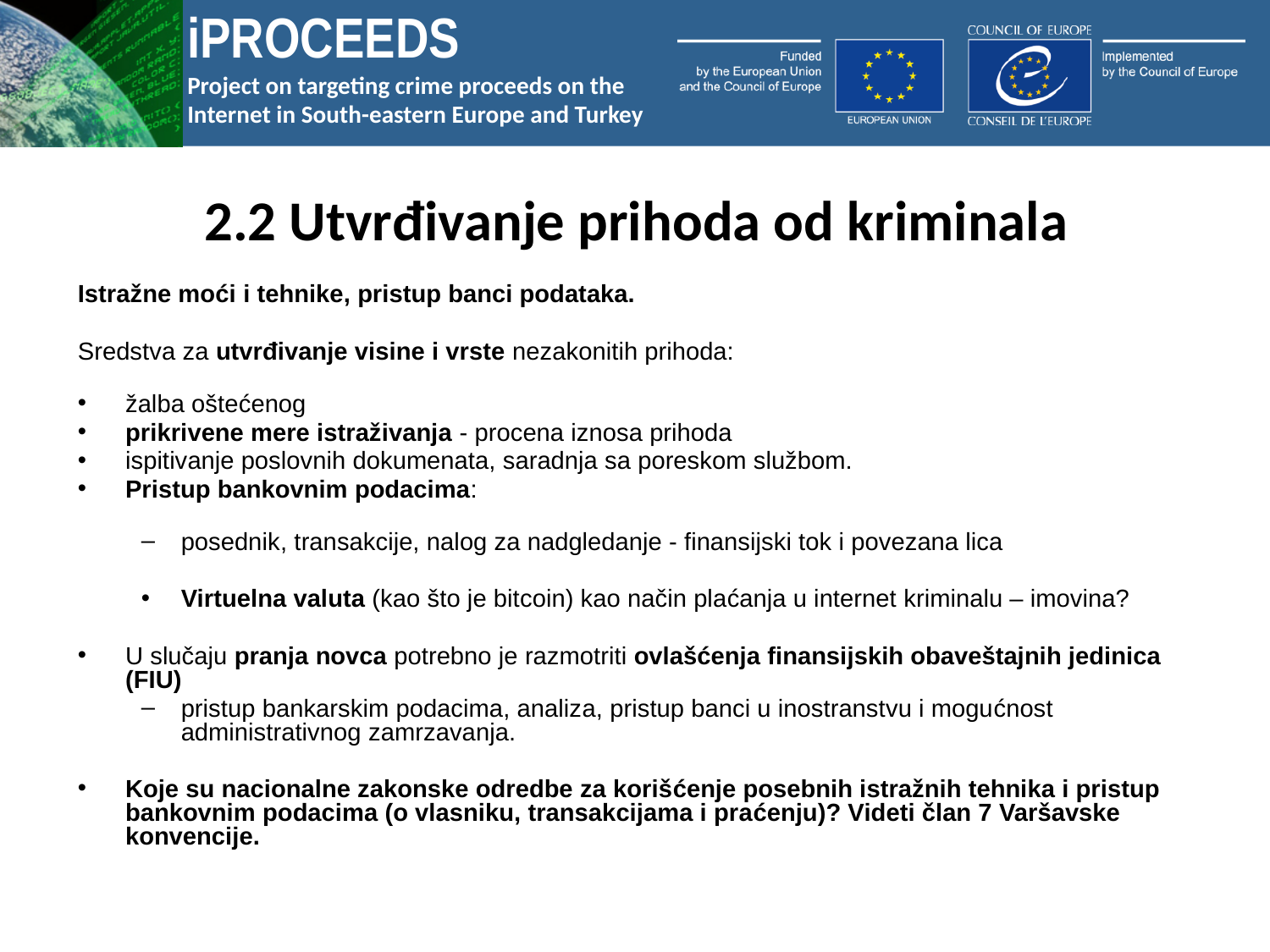

# 2.2 Utvrđivanje prihoda od kriminala
Istražne moći i tehnike, pristup banci podataka.

Sredstva za utvrđivanje visine i vrste nezakonitih prihoda:
žalba oštećenog
prikrivene mere istraživanja - procena iznosa prihoda
ispitivanje poslovnih dokumenata, saradnja sa poreskom službom.
Pristup bankovnim podacima:
posednik, transakcije, nalog za nadgledanje - finansijski tok i povezana lica

Virtuelna valuta (kao što je bitcoin) kao način plaćanja u internet kriminalu – imovina?

U slučaju pranja novca potrebno je razmotriti ovlašćenja finansijskih obaveštajnih jedinica (FIU)
pristup bankarskim podacima, analiza, pristup banci u inostranstvu i mogućnost administrativnog zamrzavanja.

Koje su nacionalne zakonske odredbe za korišćenje posebnih istražnih tehnika i pristup bankovnim podacima (o vlasniku, transakcijama i praćenju)? Videti član 7 Varšavske konvencije.